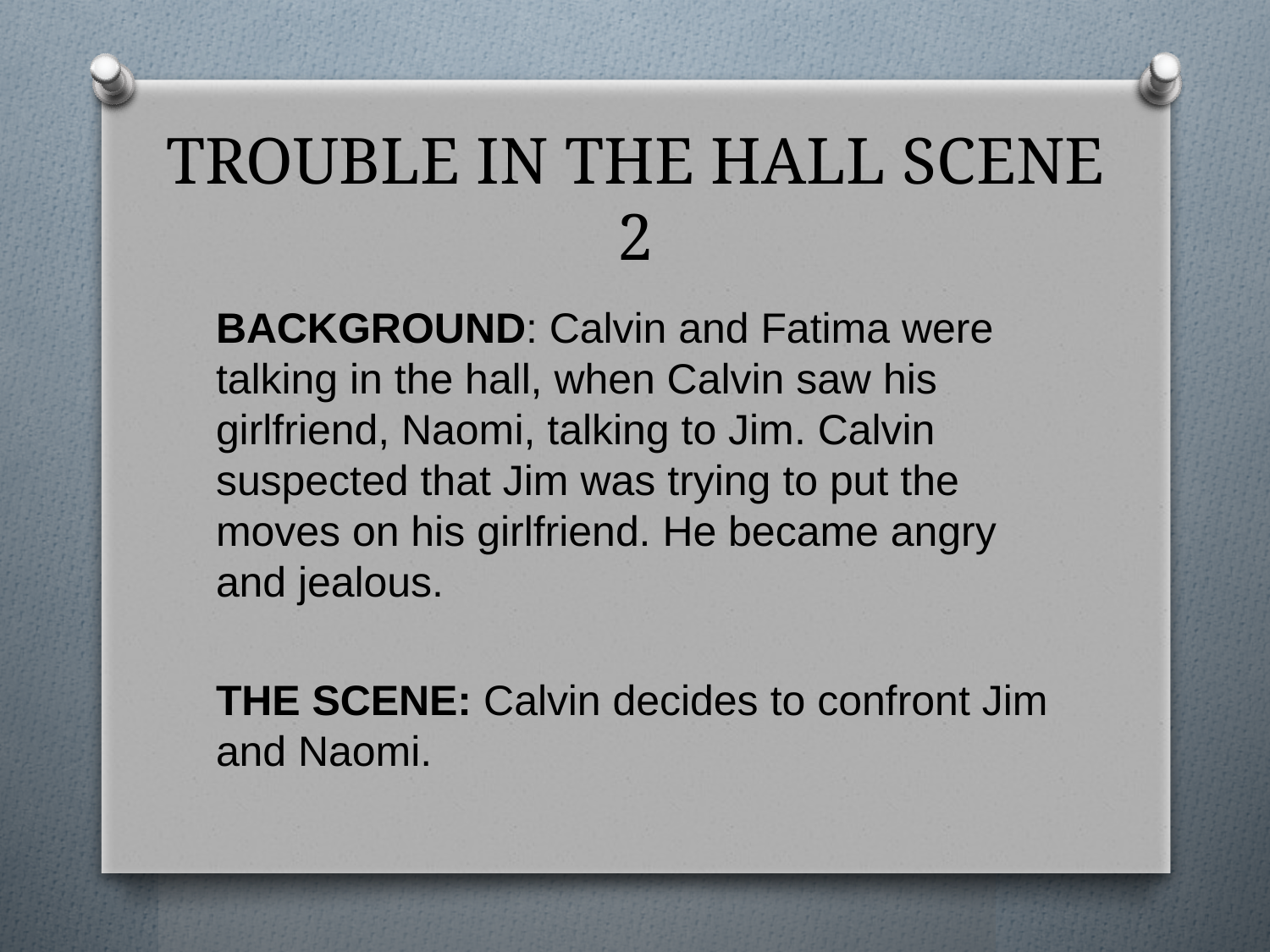

# TROUBLE IN THE HALL SCENE 2
BACKGROUND: Calvin and Fatima were talking in the hall, when Calvin saw his girlfriend, Naomi, talking to Jim. Calvin suspected that Jim was trying to put the moves on his girlfriend. He became angry and jealous.

THE SCENE: Calvin decides to confront Jim and Naomi.